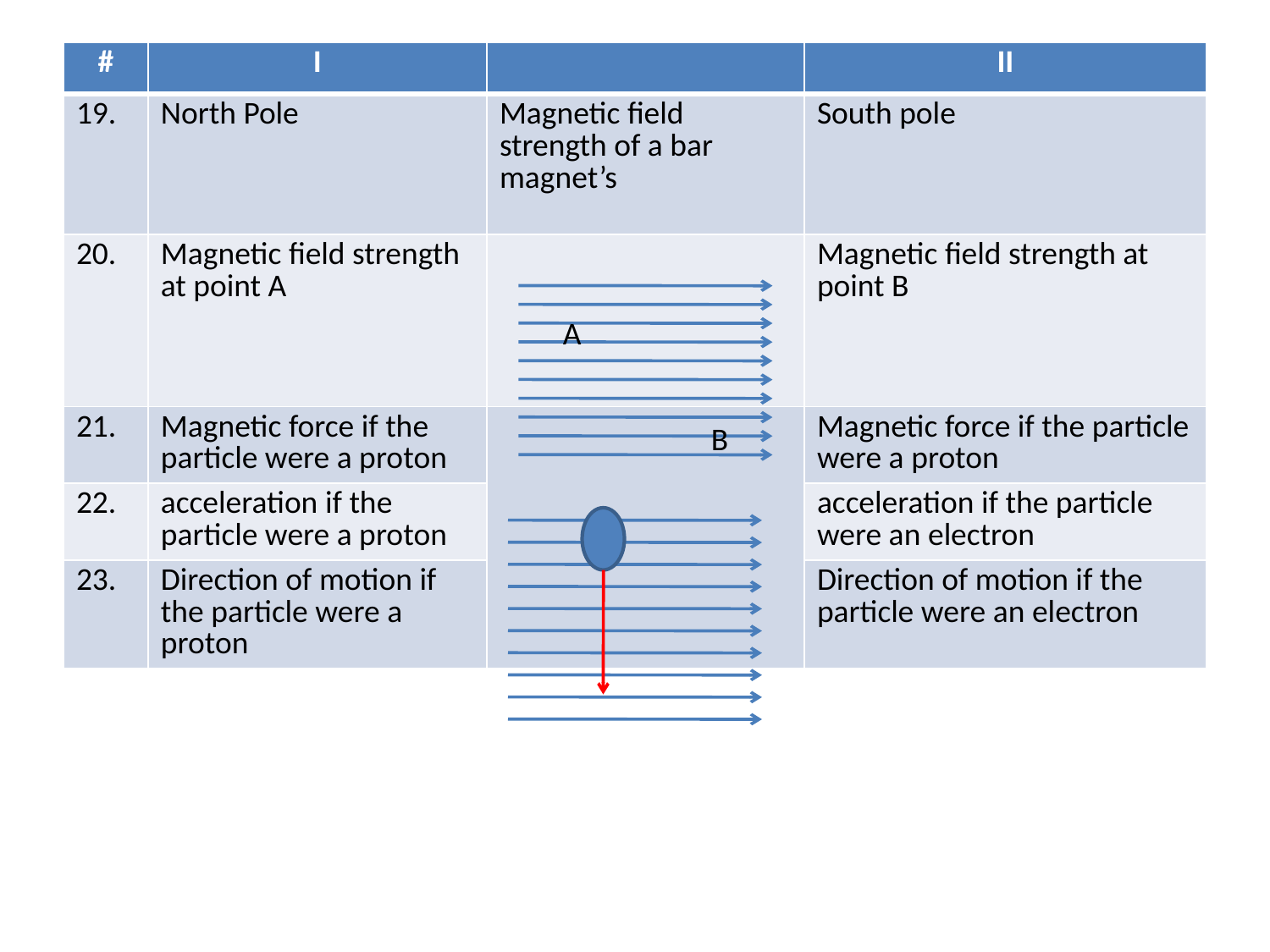

| # | I |  | II |
| --- | --- | --- | --- |
| 19. | North Pole | Magnetic field strength of a bar magnet’s | South pole |
| 20. | Magnetic field strength at point A |  | Magnetic field strength at point B |
| 21. | Magnetic force if the particle were a proton |  | Magnetic force if the particle were a proton |
| 22. | acceleration if the particle were a proton |  | acceleration if the particle were an electron |
| 23. | Direction of motion if the particle were a proton |  | Direction of motion if the particle were an electron |
A
B